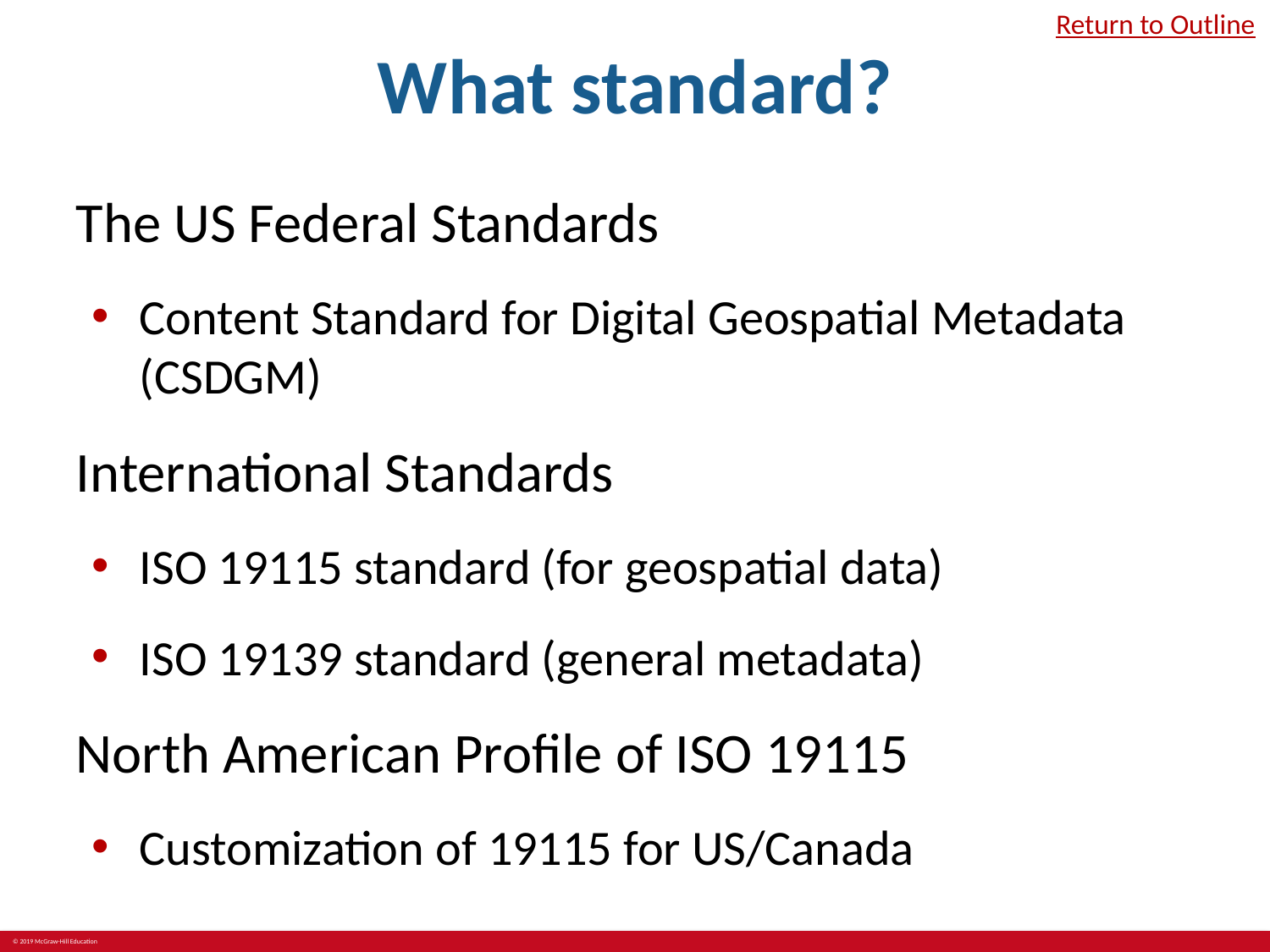

# What standard?
Return to Outline
The US Federal Standards
Content Standard for Digital Geospatial Metadata (CSDGM)
International Standards
ISO 19115 standard (for geospatial data)
ISO 19139 standard (general metadata)
North American Profile of ISO 19115
Customization of 19115 for US/Canada